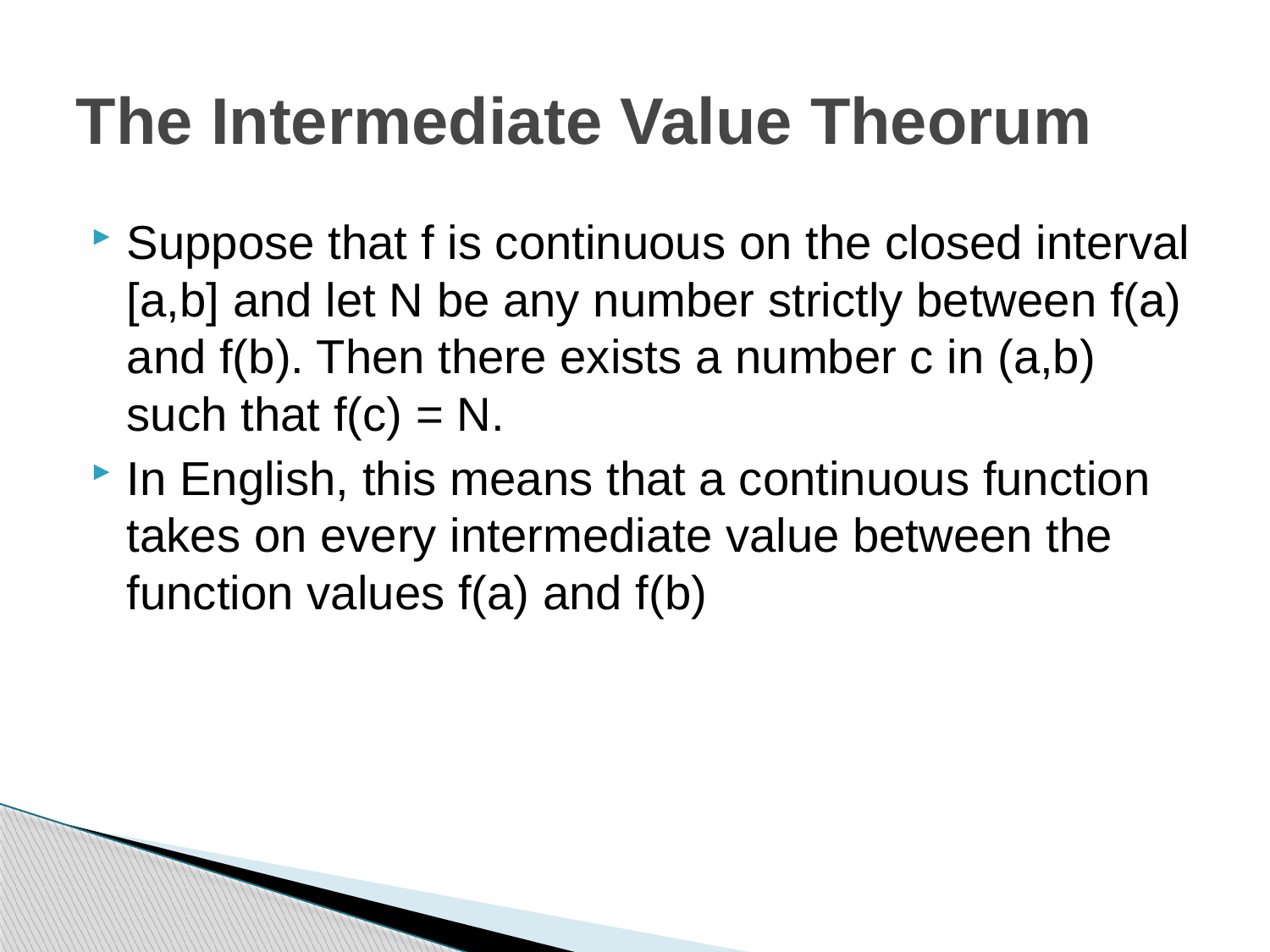

# The Intermediate Value Theorum
Suppose that f is continuous on the closed interval [a,b] and let N be any number strictly between f(a) and f(b). Then there exists a number c in (a,b) such that f(c) = N.
In English, this means that a continuous function takes on every intermediate value between the function values f(a) and f(b)